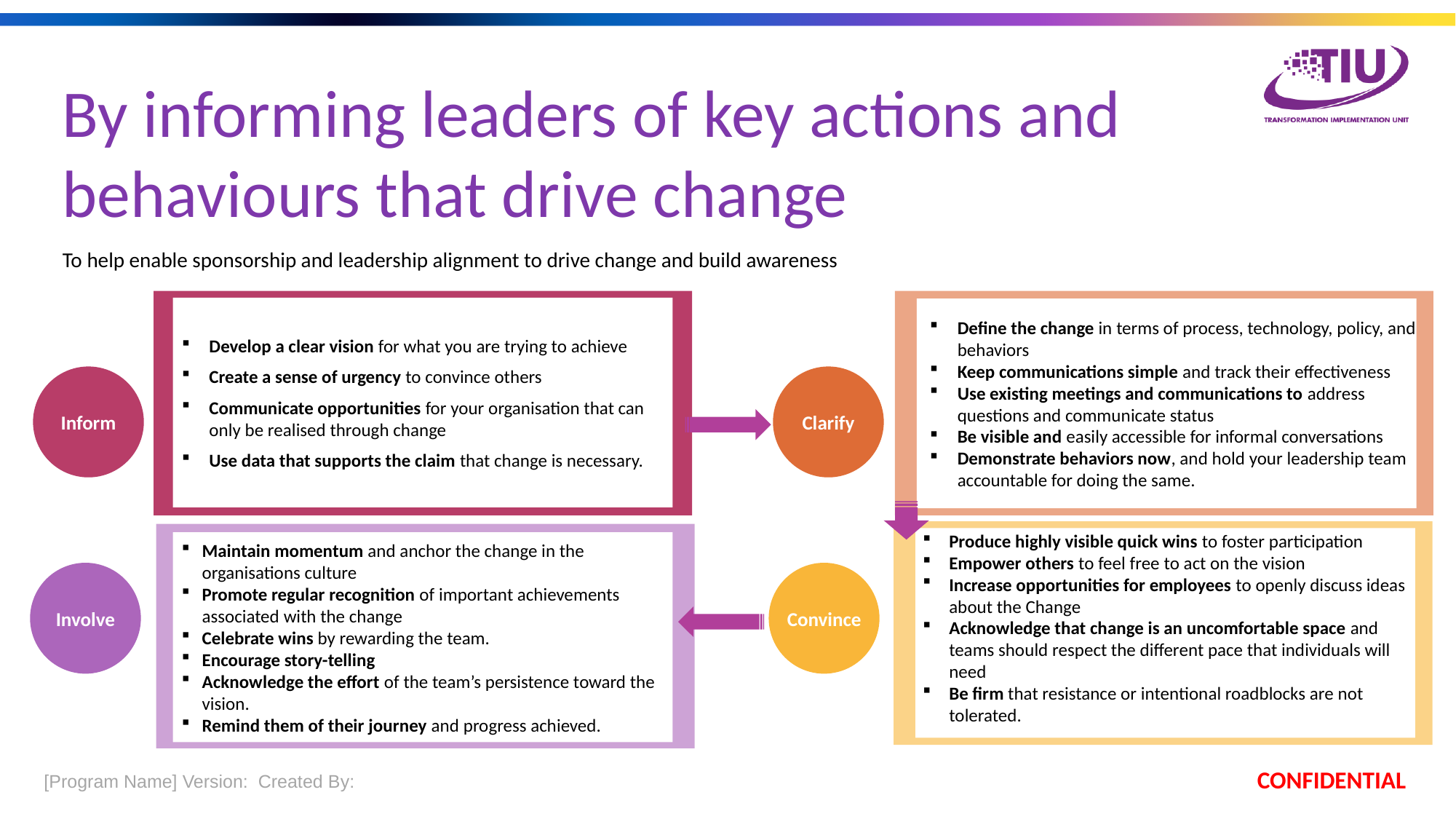

By informing leaders of key actions and behaviours that drive change
To help enable sponsorship and leadership alignment to drive change and build awareness

Develop a clear vision for what you are trying to achieve
Create a sense of urgency to convince others
Communicate opportunities for your organisation that can only be realised through change
Use data that supports the claim that change is necessary.
Define the change in terms of process, technology, policy, and behaviors
Keep communications simple and track their effectiveness
Use existing meetings and communications to address questions and communicate status
Be visible and easily accessible for informal conversations
Demonstrate behaviors now, and hold your leadership team accountable for doing the same.
Inform
Clarify

Produce highly visible quick wins to foster participation
Empower others to feel free to act on the vision
Increase opportunities for employees to openly discuss ideas about the Change
Acknowledge that change is an uncomfortable space and teams should respect the different pace that individuals will need
Be firm that resistance or intentional roadblocks are not tolerated.
Maintain momentum and anchor the change in the organisations culture
Promote regular recognition of important achievements associated with the change
Celebrate wins by rewarding the team.
Encourage story-telling
Acknowledge the effort of the team’s persistence toward the vision.
Remind them of their journey and progress achieved.
Involve
Convince

 [Program Name] Version:  Created By:
CONFIDENTIAL